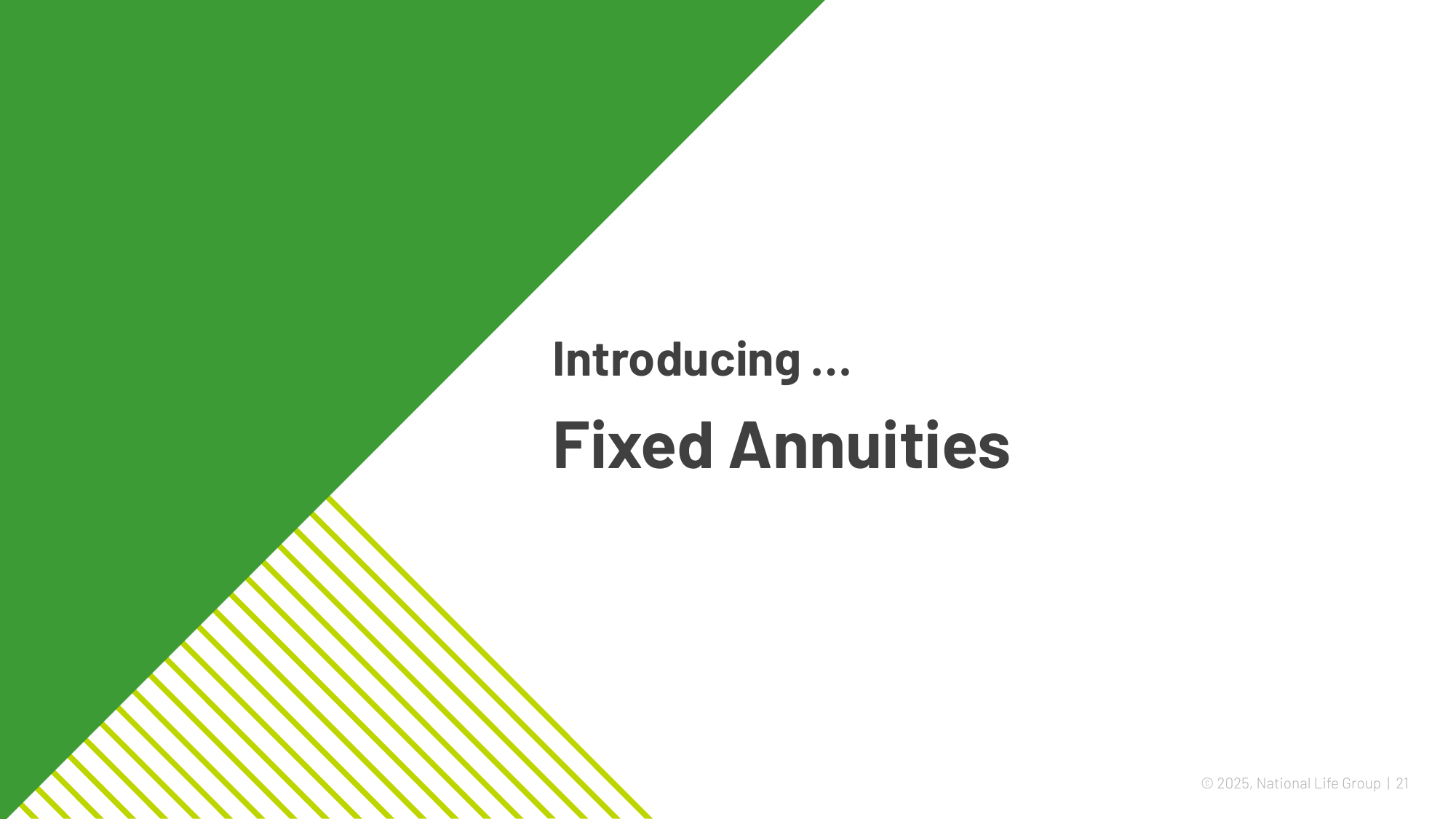

Introducing …
Fixed Annuities
© 2025, National Life Group  |  21